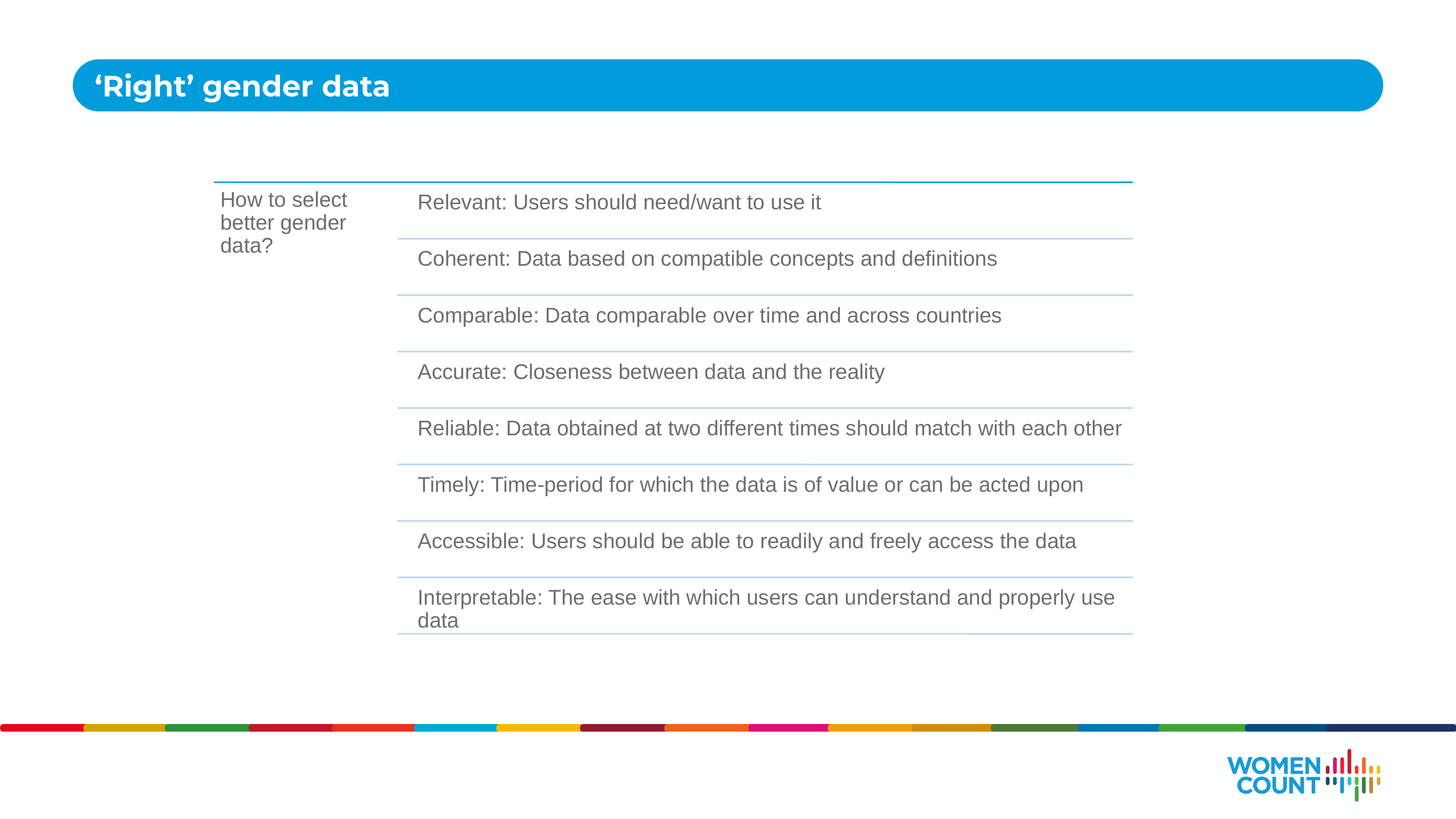

‘Right’ gender data
How to select better gender data?
Relevant: Users should need/want to use it
Coherent: Data based on compatible concepts and definitions
Comparable: Data comparable over time and across countries
Accurate: Closeness between data and the reality
Reliable: Data obtained at two different times should match with each other
Timely: Time-period for which the data is of value or can be acted upon
Accessible: Users should be able to readily and freely access the data
Interpretable: The ease with which users can understand and properly use data